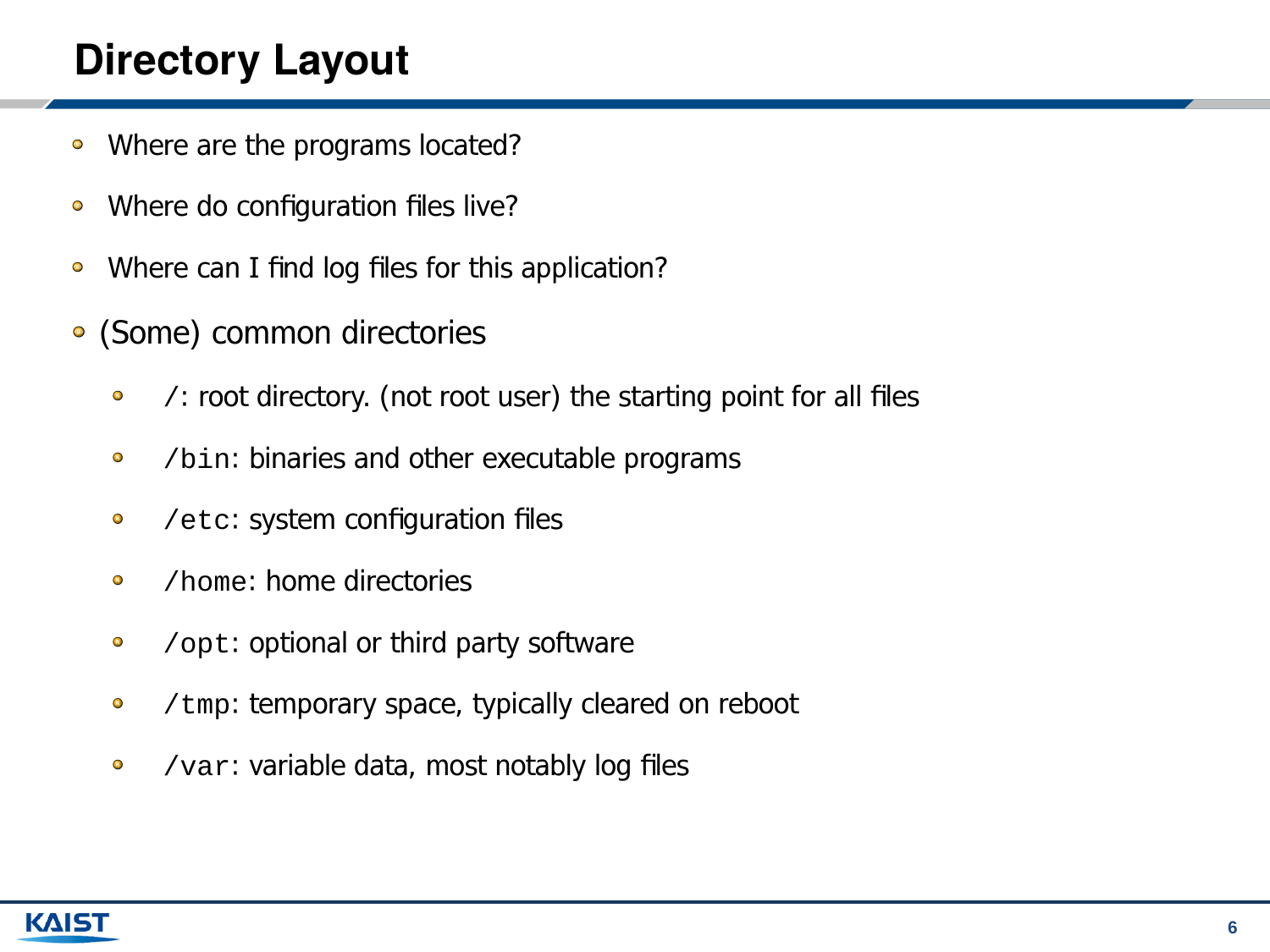

# Directory Layout
Where are the programs located?
Where do configuration files live?
Where can I find log files for this application?
(Some) common directories
/: root directory. (not root user) the starting point for all files
/bin: binaries and other executable programs
/etc: system configuration files
/home: home directories
/opt: optional or third party software
/tmp: temporary space, typically cleared on reboot
/var: variable data, most notably log files